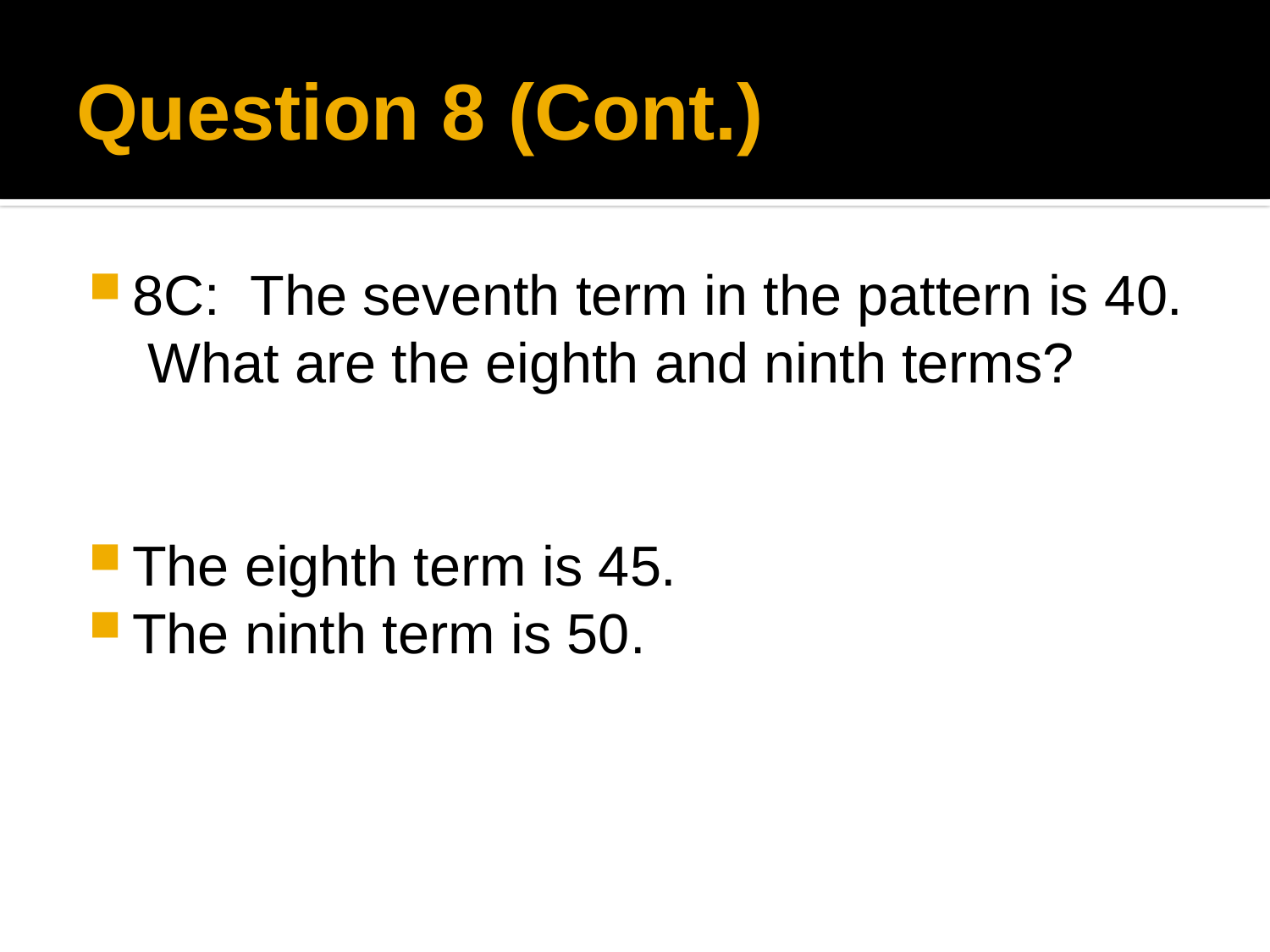

# Question 8 (Cont.)
8C:  The seventh term in the pattern is 40.  What are the eighth and ninth terms?

The eighth term is 45.
The ninth term is 50.